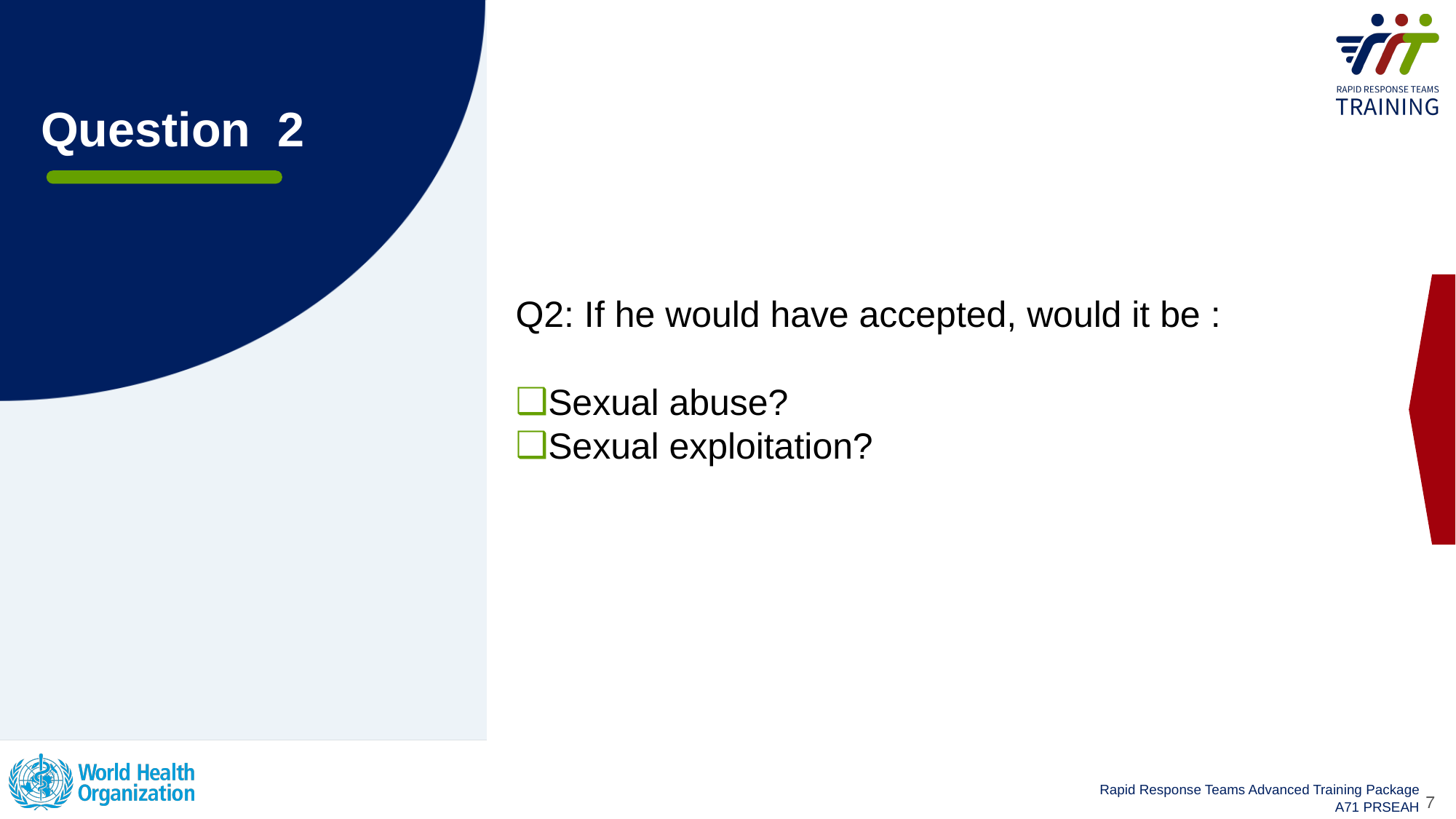

# Question  2
Q2: If he would have accepted, would it be :

Sexual abuse?
Sexual exploitation?

7